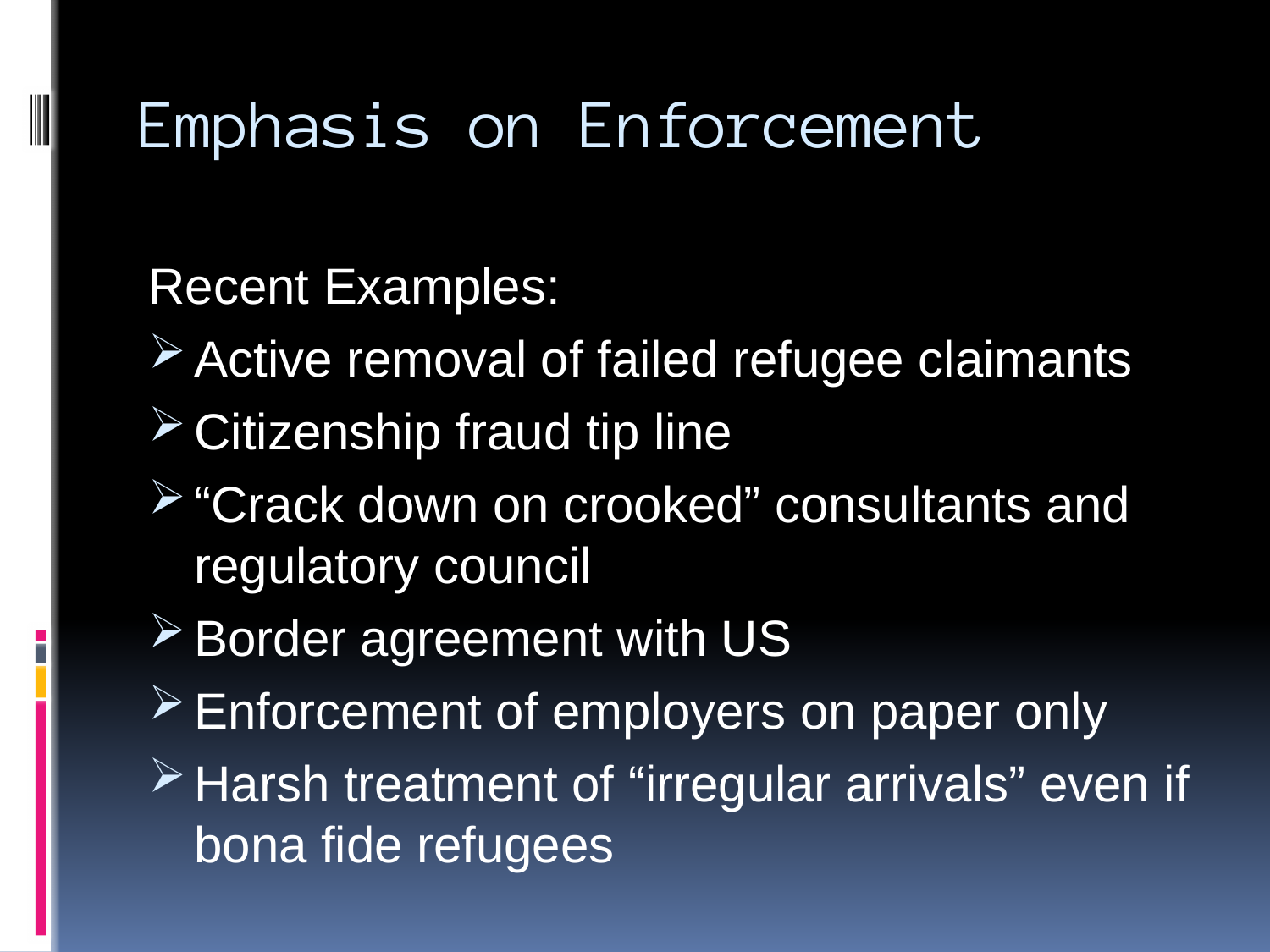

# Emphasis on Enforcement
Recent Examples:
Active removal of failed refugee claimants
Citizenship fraud tip line
“Crack down on crooked” consultants and regulatory council
Border agreement with US
Enforcement of employers on paper only
Harsh treatment of “irregular arrivals” even if bona fide refugees